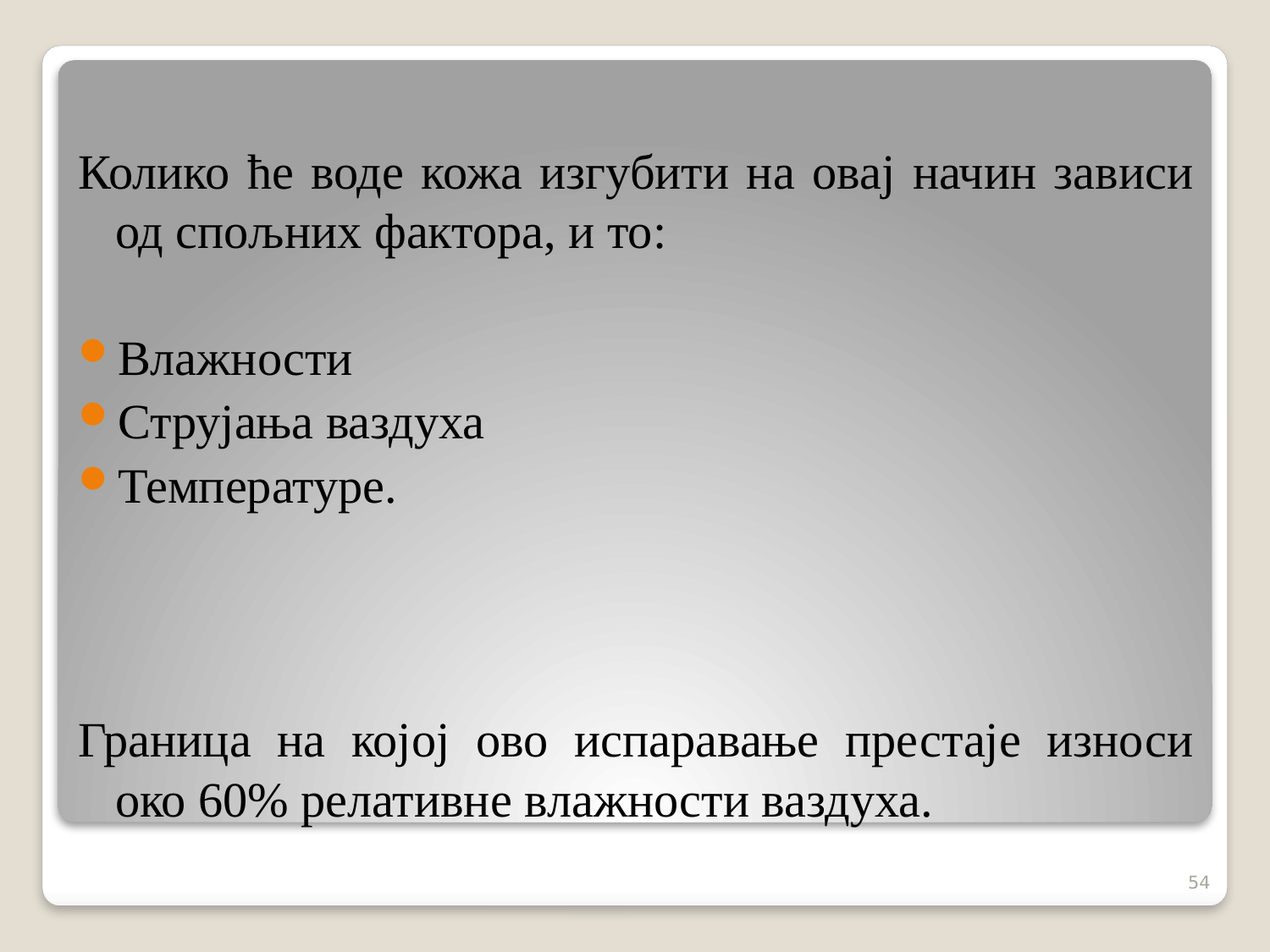

Колико ће воде кожа изгубити на овај начин зависи од спољних фактора, и то:

Влажности
Струјања ваздуха
Температуре.

Граница на којој ово испаравање престаје износи око 60% релативне влажности ваздуха.

54